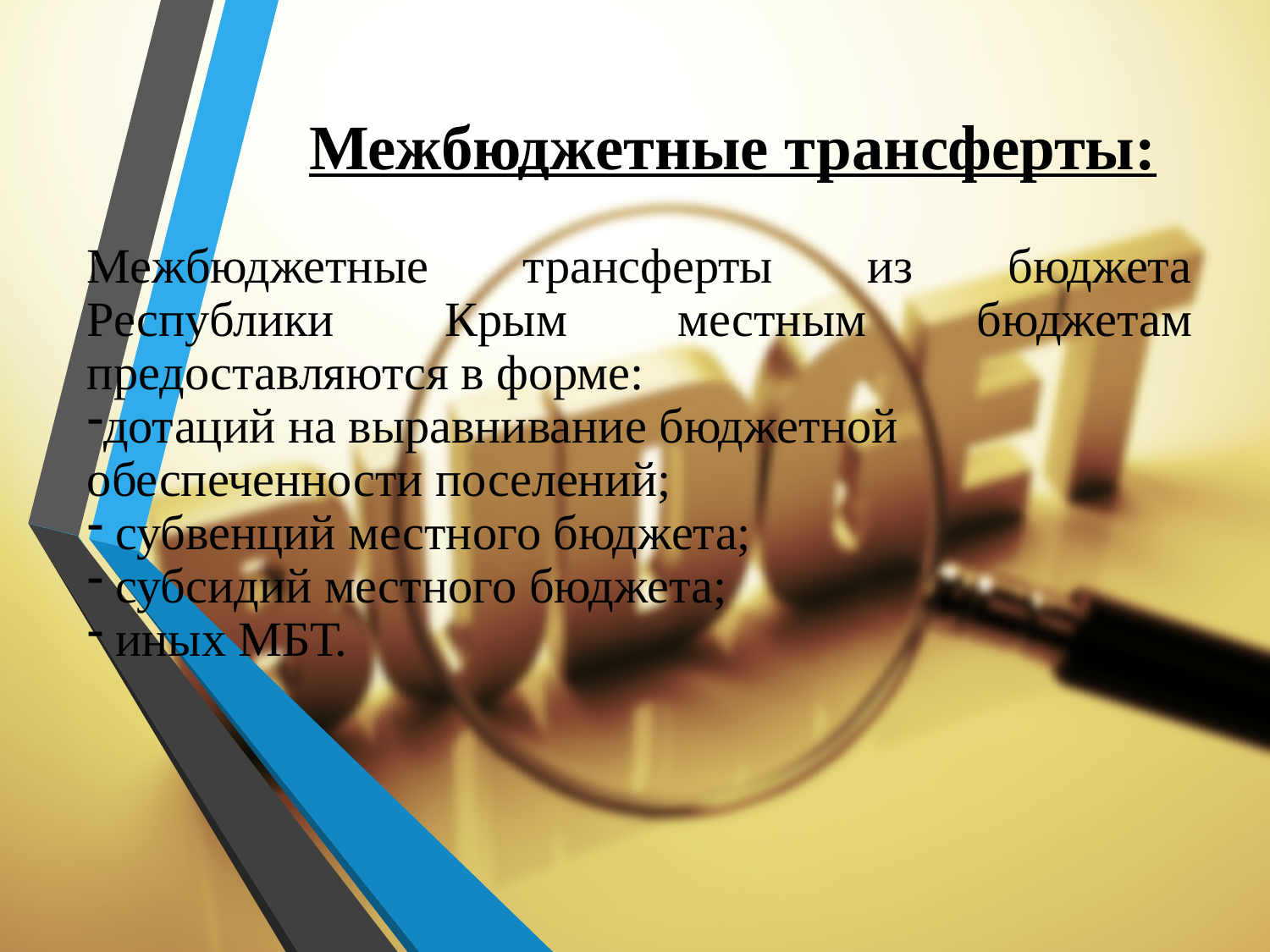

# Межбюджетные трансферты:
Межбюджетные трансферты из бюджета Республики Крым местным бюджетам предоставляются в форме:
дотаций на выравнивание бюджетной обеспеченности поселений;
 субвенций местного бюджета;
 субсидий местного бюджета;
 иных МБТ.